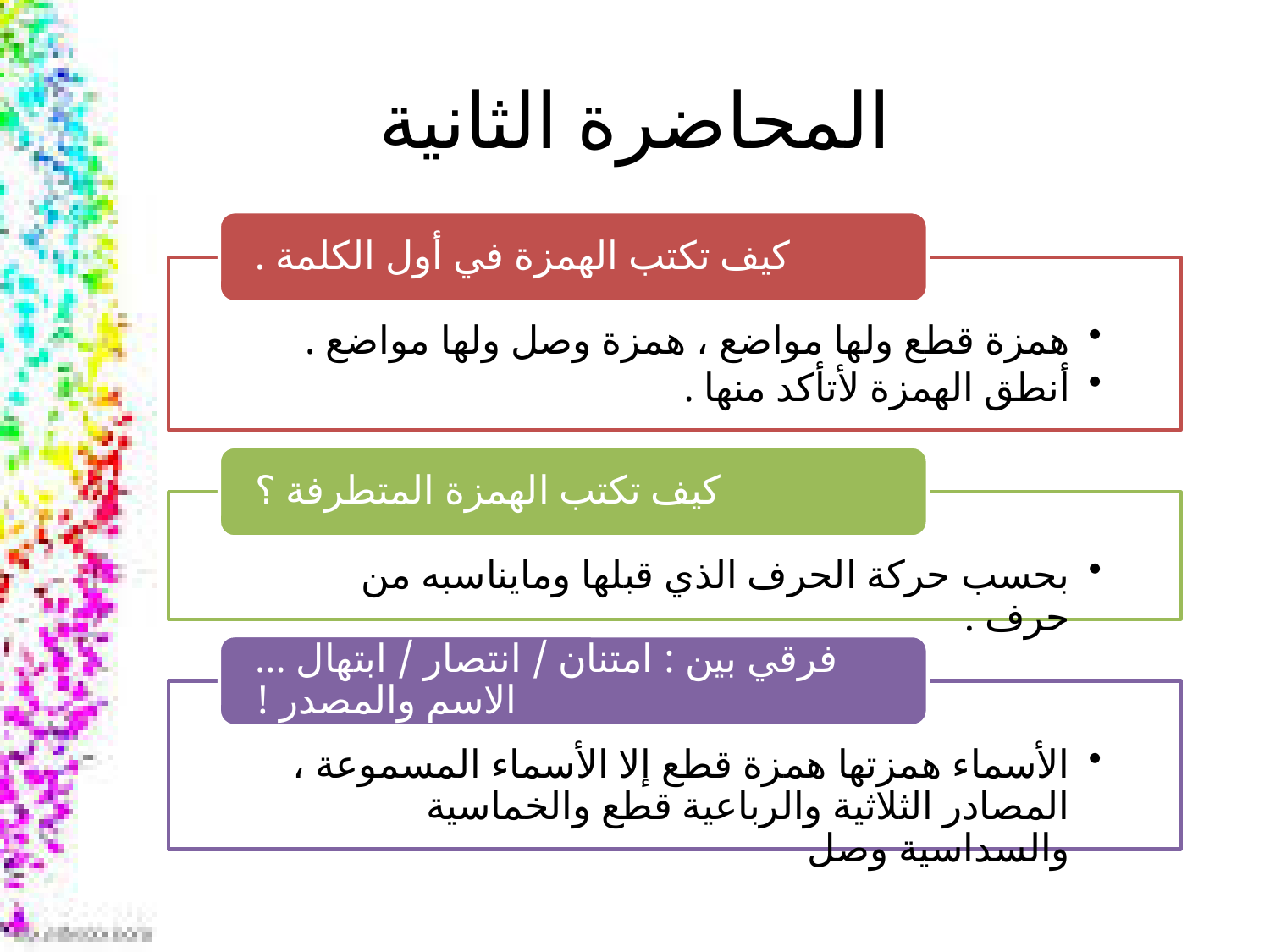

# المحاضرة الثانية
همزة قطع ولها مواضع ، همزة وصل ولها مواضع .
أنطق الهمزة لأتأكد منها .
كيف تكتب الهمزة في أول الكلمة .
بحسب حركة الحرف الذي قبلها ومايناسبه من حرف .
كيف تكتب الهمزة المتطرفة ؟
الأسماء همزتها همزة قطع إلا الأسماء المسموعة ، المصادر الثلاثية والرباعية قطع والخماسية والسداسية وصل
فرقي بين : امتنان / انتصار / ابتهال ... الاسم والمصدر !